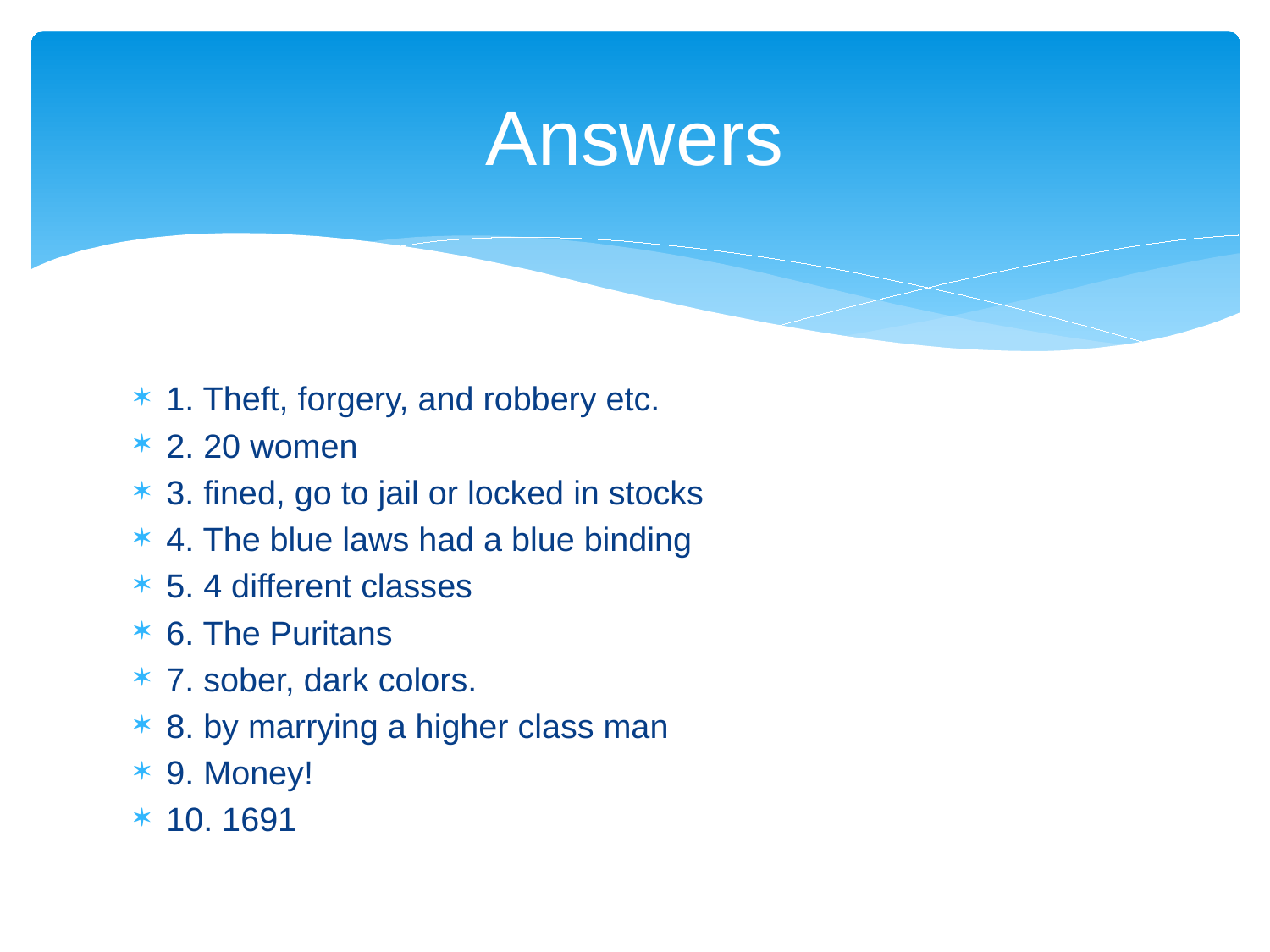

# Answers
1. Theft, forgery, and robbery etc.
2. 20 women
3. fined, go to jail or locked in stocks
4. The blue laws had a blue binding
5. 4 different classes
6. The Puritans
7. sober, dark colors.
8. by marrying a higher class man
9. Money!
10. 1691